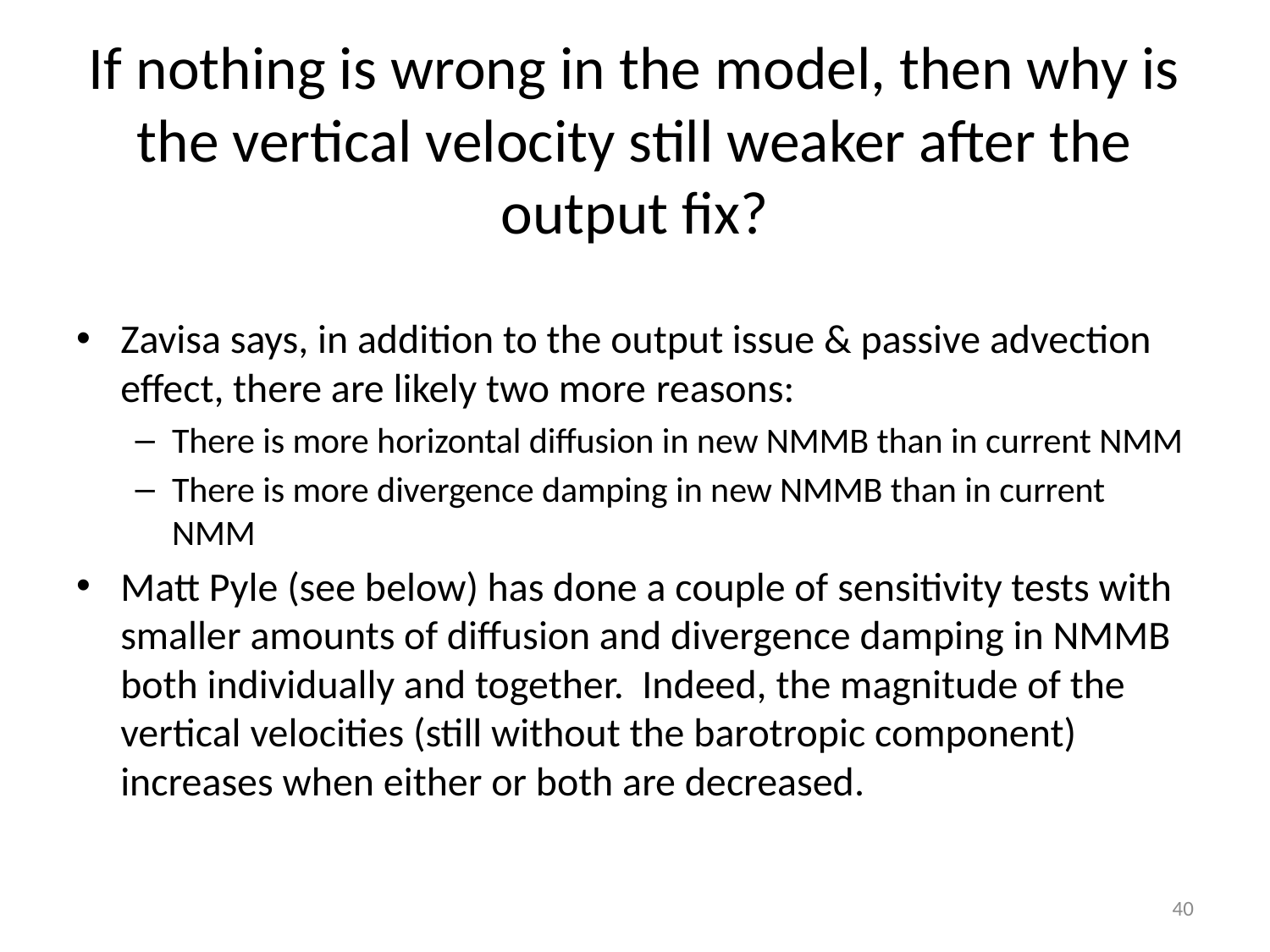

# If nothing is wrong in the model, then why is the vertical velocity still weaker after the output fix?
Zavisa says, in addition to the output issue & passive advection effect, there are likely two more reasons:
There is more horizontal diffusion in new NMMB than in current NMM
There is more divergence damping in new NMMB than in current NMM
Matt Pyle (see below) has done a couple of sensitivity tests with smaller amounts of diffusion and divergence damping in NMMB both individually and together.  Indeed, the magnitude of the vertical velocities (still without the barotropic component) increases when either or both are decreased.
40